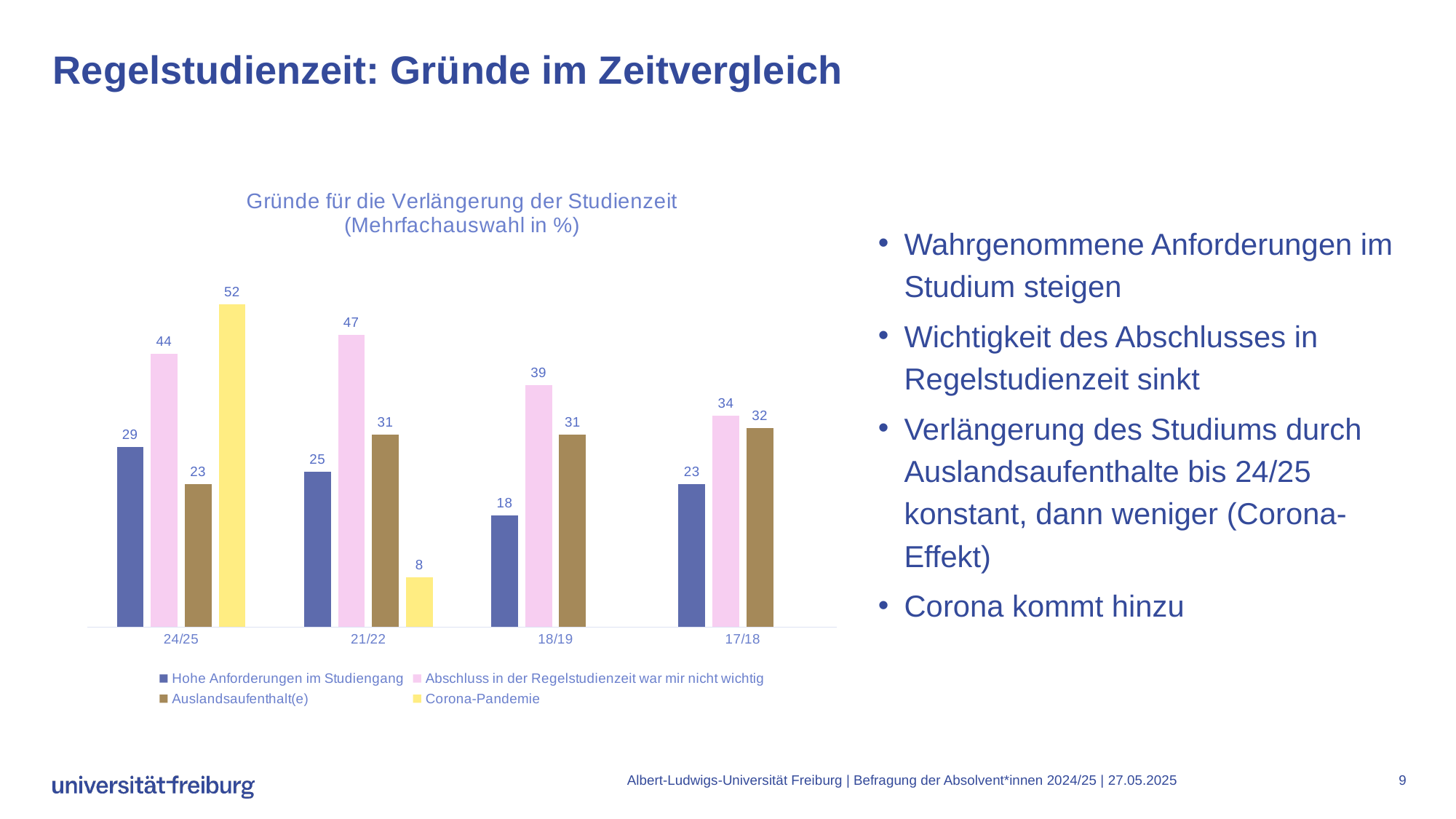

# Regelstudienzeit: Gründe im Zeitvergleich

### Chart: Gründe für die Verlängerung der Studienzeit (Mehrfachauswahl in %)

| Category | Hohe Anforderungen im Studiengang | Abschluss in der Regelstudienzeit war mir nicht wichtig | Auslandsaufenthalt(e) | Corona-Pandemie |
|---|---|---|---|---|
| 24/25 | 29.0 | 44.0 | 23.0 | 52.0 |
| 21/22 | 25.0 | 47.0 | 31.0 | 8.0 |
| 18/19 | 18.0 | 39.0 | 31.0 | None |
| 17/18 | 23.0 | 34.0 | 32.0 | None |
Wahrgenommene Anforderungen im Studium steigen
Wichtigkeit des Abschlusses in Regelstudienzeit sinkt
Verlängerung des Studiums durch Auslandsaufenthalte bis 24/25 konstant, dann weniger (Corona-Effekt)
Corona kommt hinzu

Albert-Ludwigs-Universität Freiburg | Befragung der Absolvent*innen 2024/25 |
27.05.2025
9